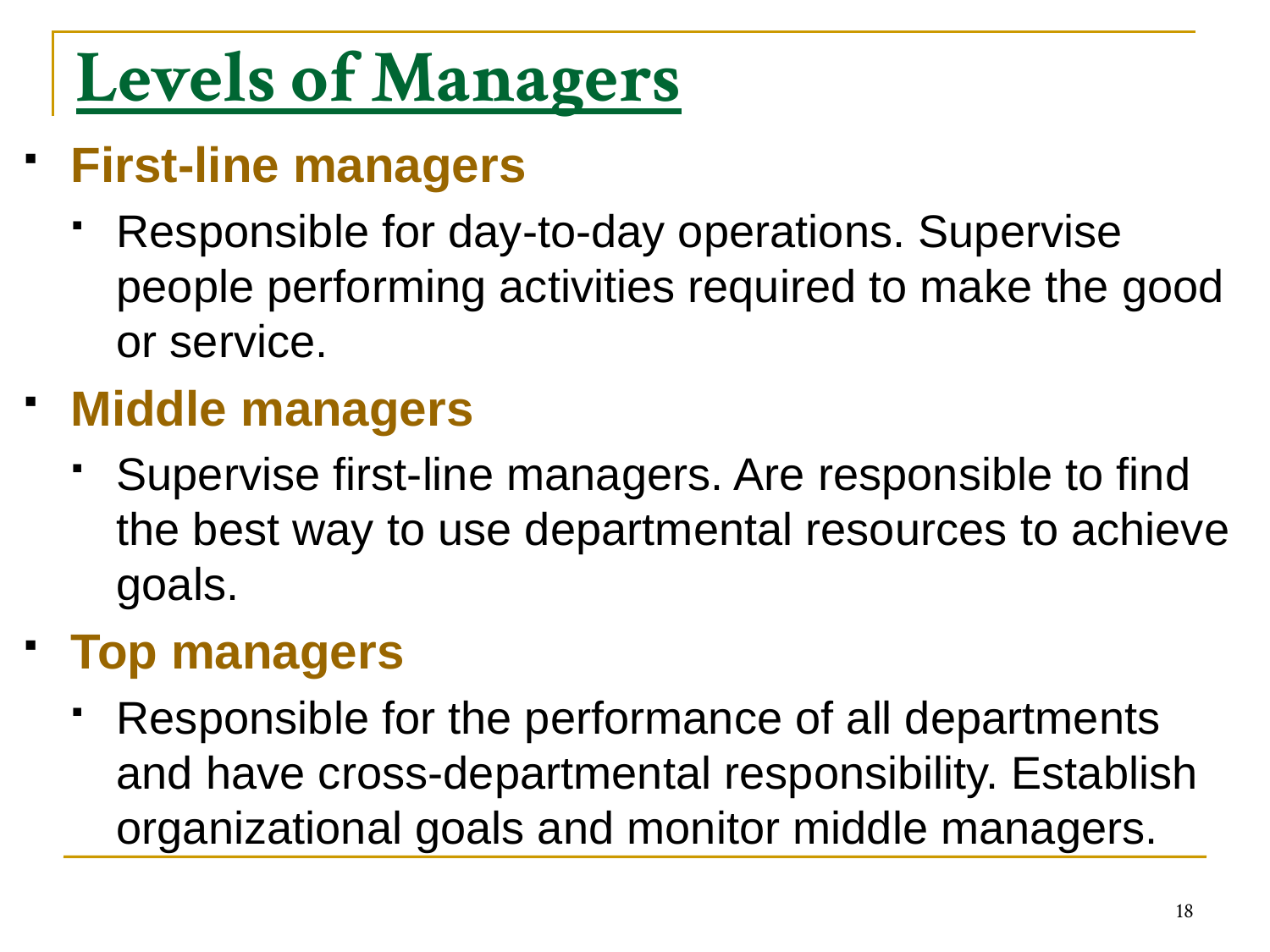

Levels of Managers
First-line managers
Responsible for day-to-day operations. Supervise people performing activities required to make the good or service.
Middle managers
Supervise first-line managers. Are responsible to find the best way to use departmental resources to achieve goals.
Top managers
Responsible for the performance of all departments and have cross-departmental responsibility. Establish organizational goals and monitor middle managers.
18